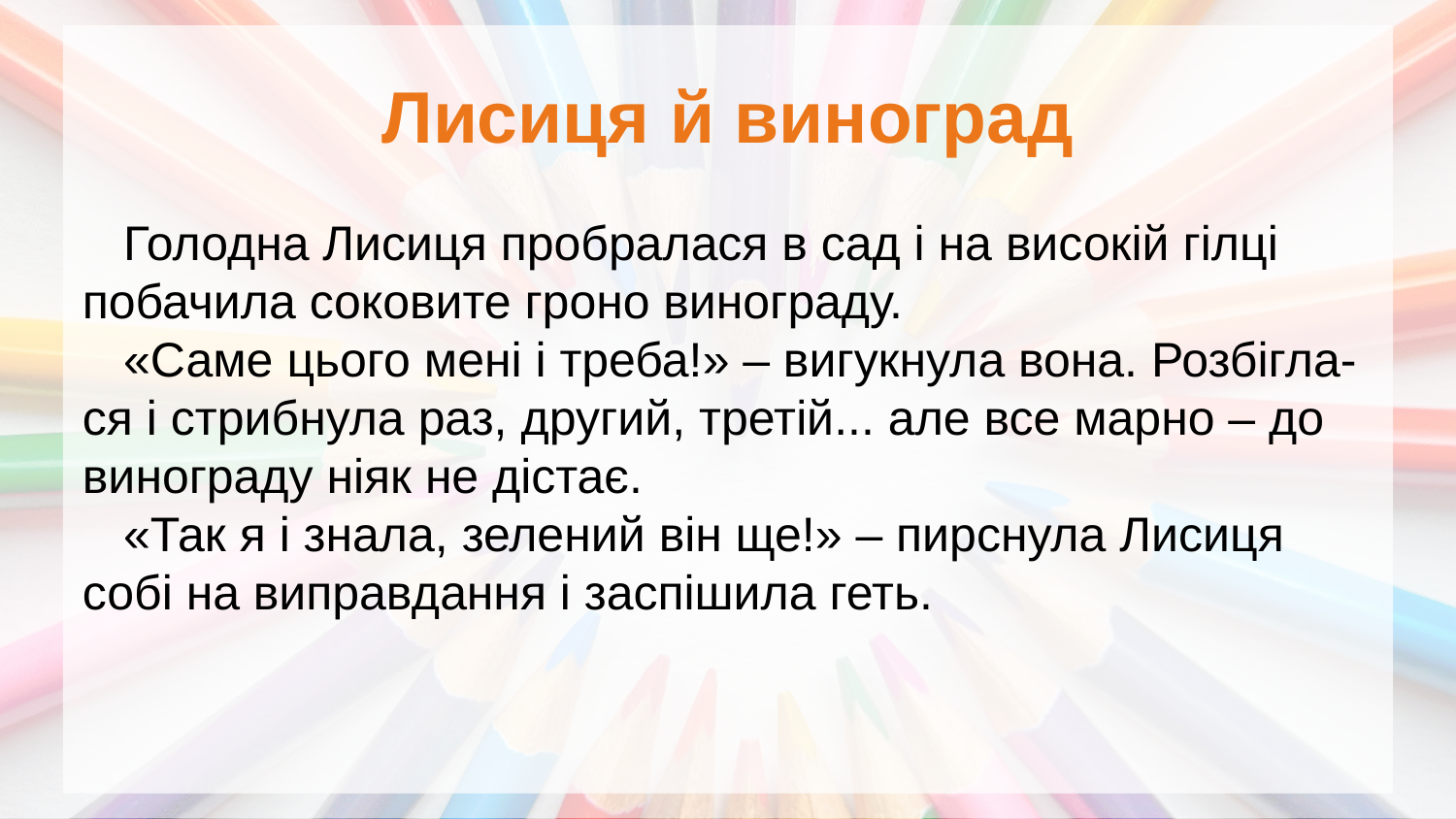

Лисиця й виноград
   Голодна Лисиця пробралася в сад і на високій гілці
побачила соковите гроно винограду.
   «Саме цього мені і треба!» – вигукнула вона. Розбігла-ся і стрибнула раз, другий, третій... але все марно – до винограду ніяк не дістає.
   «Так я і знала, зелений він ще!» – пирснула Лисиця
собі на виправдання і заспішила геть.